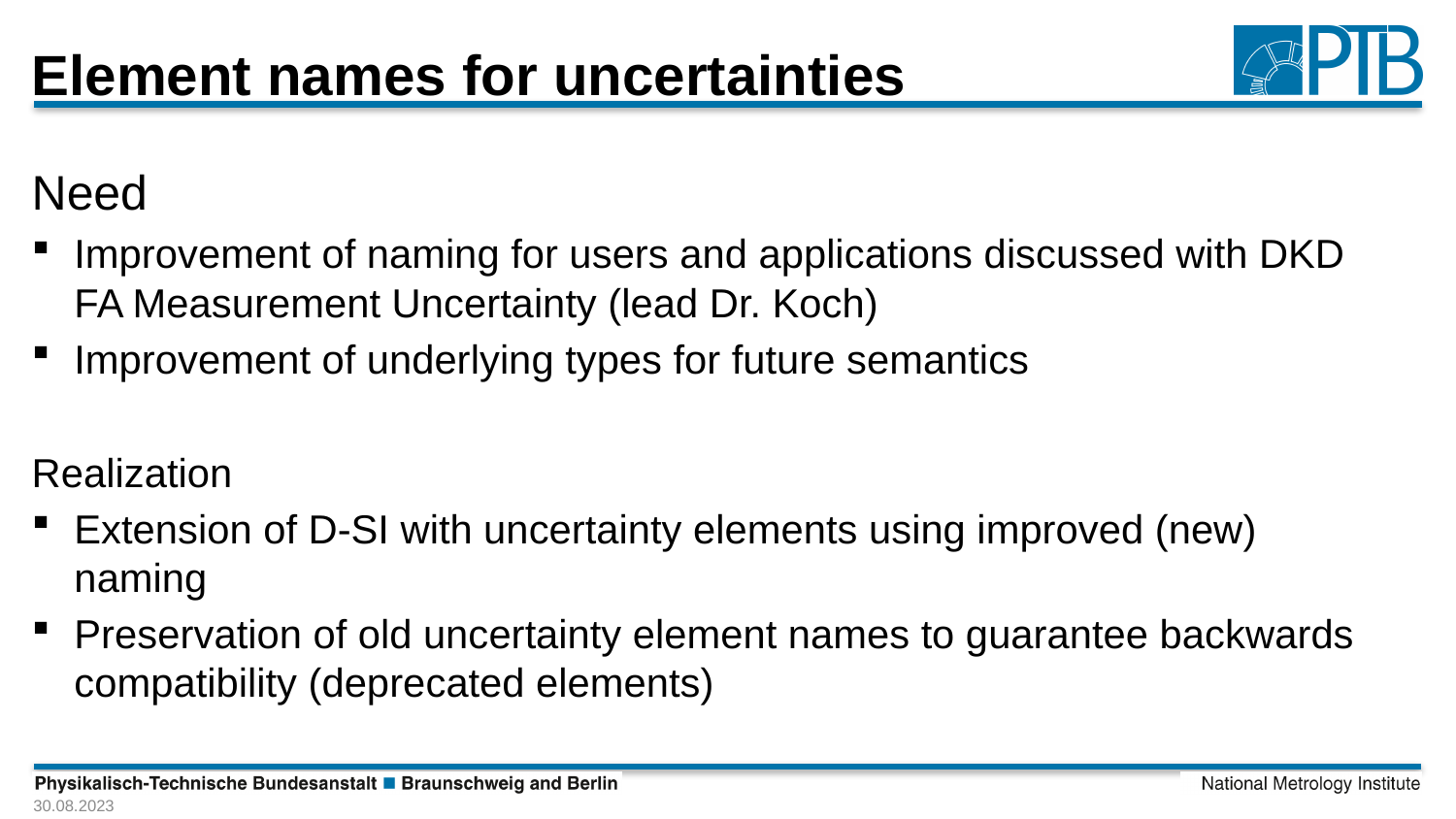

# Element names for uncertainties
Need
Improvement of naming for users and applications discussed with DKD FA Measurement Uncertainty (lead Dr. Koch)
Improvement of underlying types for future semantics

Realization
Extension of D-SI with uncertainty elements using improved (new) naming
Preservation of old uncertainty element names to guarantee backwards compatibility (deprecated elements)

30.08.2023